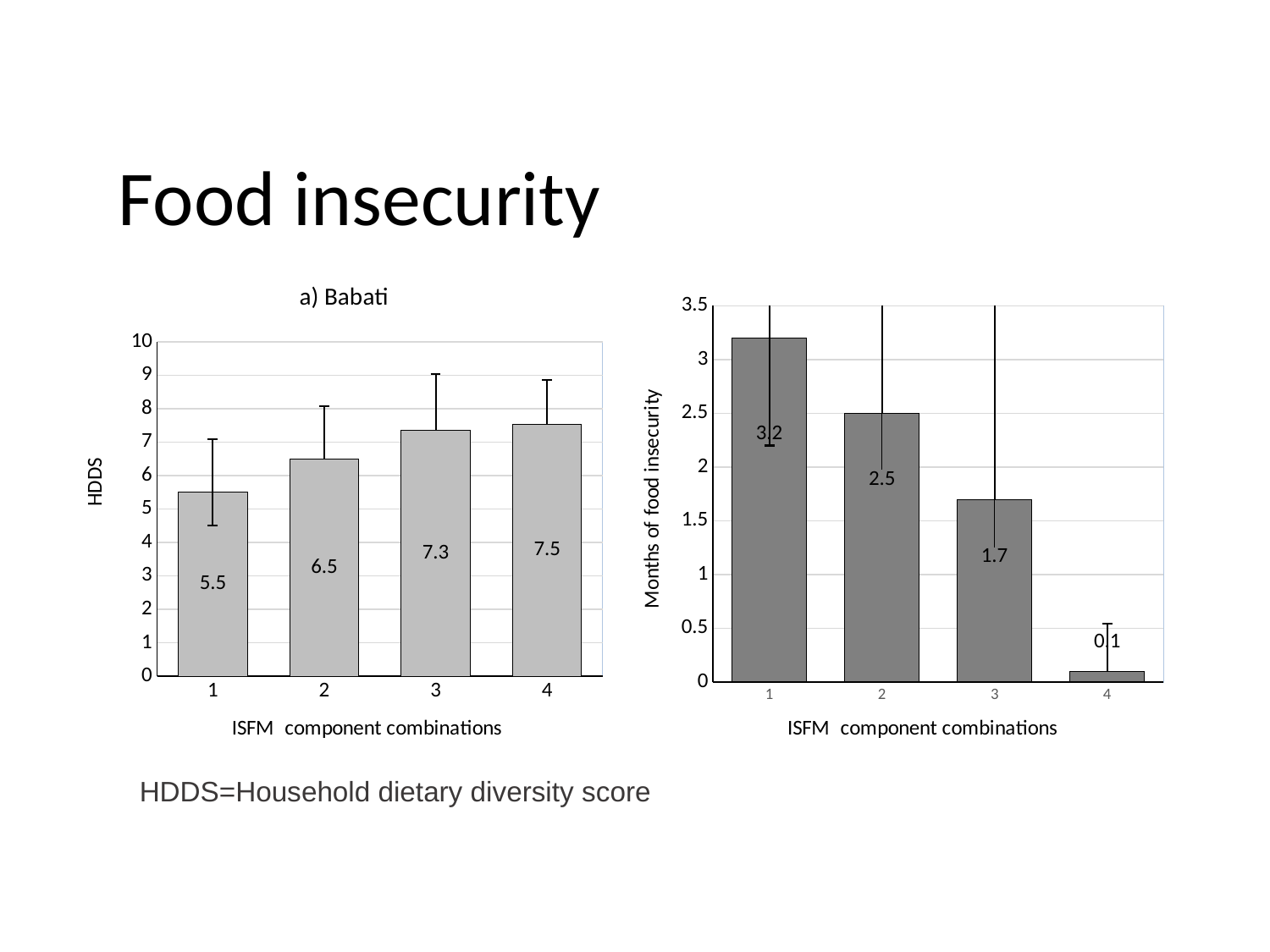

Food insecurity

### Chart: a) Babati

| Category | Babati (N=86) |
|---|---|

### Chart

| Category | All (N=217) |
|---|---|
HDDS=Household dietary diversity score